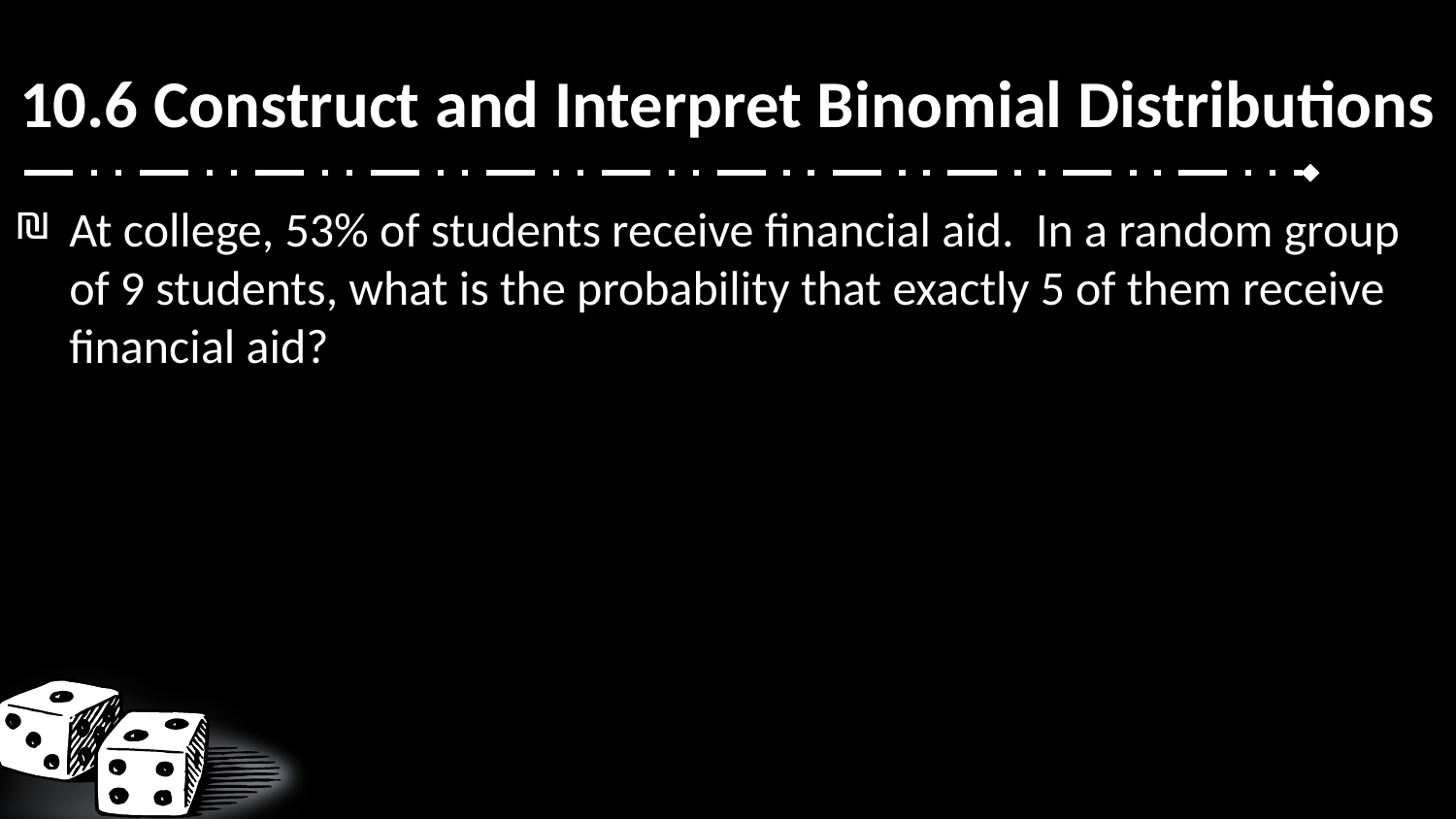

# 10.6 Construct and Interpret Binomial Distributions
At college, 53% of students receive financial aid.  In a random group of 9 students, what is the probability that exactly 5 of them receive financial aid?